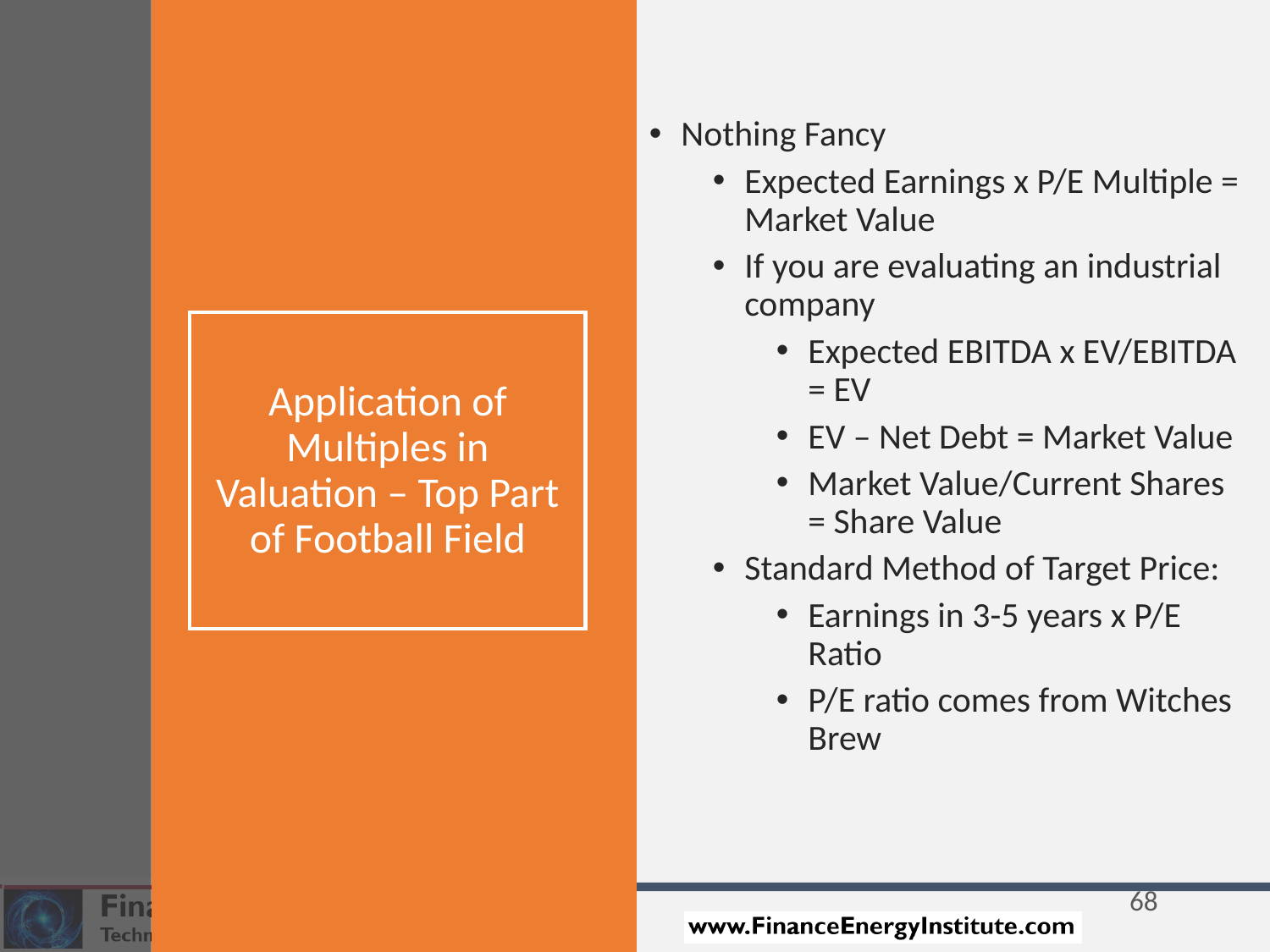

Nothing Fancy
Expected Earnings x P/E Multiple = Market Value
If you are evaluating an industrial company
Expected EBITDA x EV/EBITDA = EV
EV – Net Debt = Market Value
Market Value/Current Shares = Share Value
Standard Method of Target Price:
Earnings in 3-5 years x P/E Ratio
P/E ratio comes from Witches Brew
# Application of Multiples in Valuation – Top Part of Football Field
68